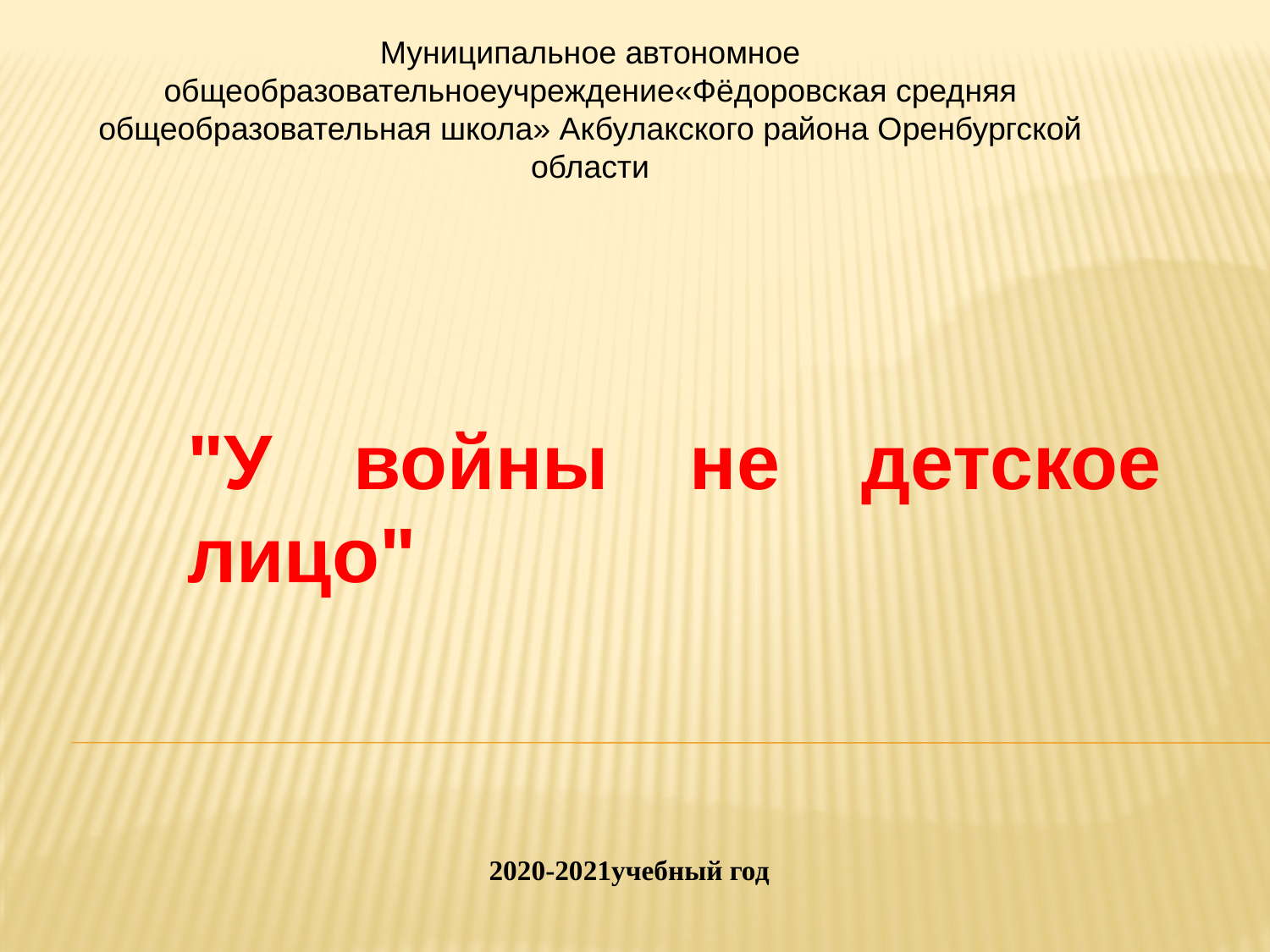

Муниципальное автономное общеобразовательноеучреждение«Фёдоровская средняя общеобразовательная школа» Акбулакского района Оренбургской области
"У войны не детское лицо"

2020-2021учебный год